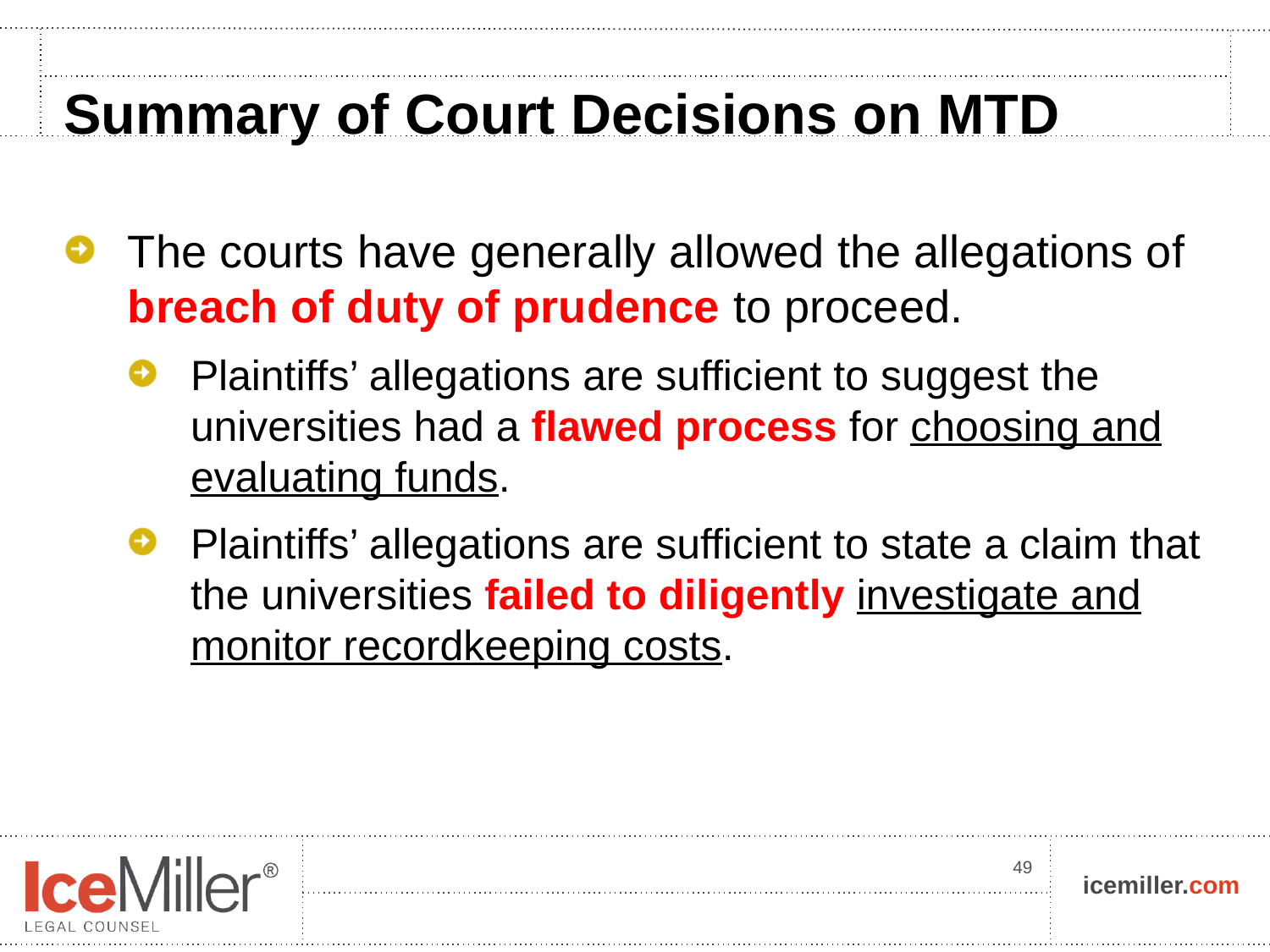

# Summary of Court Decisions on MTD
The courts have generally allowed the allegations of breach of duty of prudence to proceed.
Plaintiffs’ allegations are sufficient to suggest the universities had a flawed process for choosing and evaluating funds.
Plaintiffs’ allegations are sufficient to state a claim that the universities failed to diligently investigate and monitor recordkeeping costs.

49